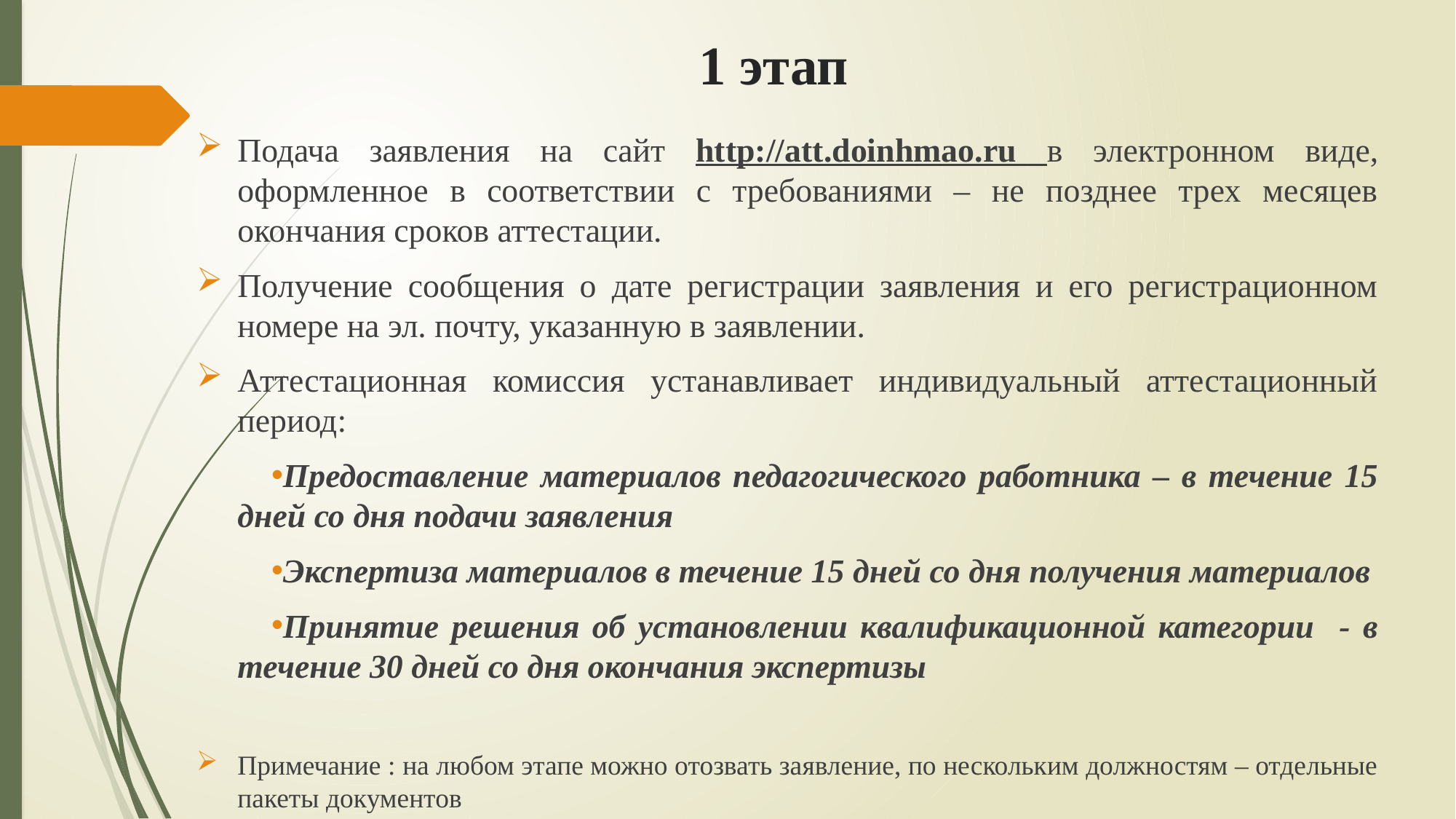

# 1 этап
Подача заявления на сайт http://att.doinhmao.ru в электронном виде, оформленное в соответствии с требованиями – не позднее трех месяцев окончания сроков аттестации.
Получение сообщения о дате регистрации заявления и его регистрационном номере на эл. почту, указанную в заявлении.
Аттестационная комиссия устанавливает индивидуальный аттестационный период:
Предоставление материалов педагогического работника – в течение 15 дней со дня подачи заявления
Экспертиза материалов в течение 15 дней со дня получения материалов
Принятие решения об установлении квалификационной категории  - в течение 30 дней со дня окончания экспертизы

Примечание : на любом этапе можно отозвать заявление, по нескольким должностям – отдельные пакеты документов